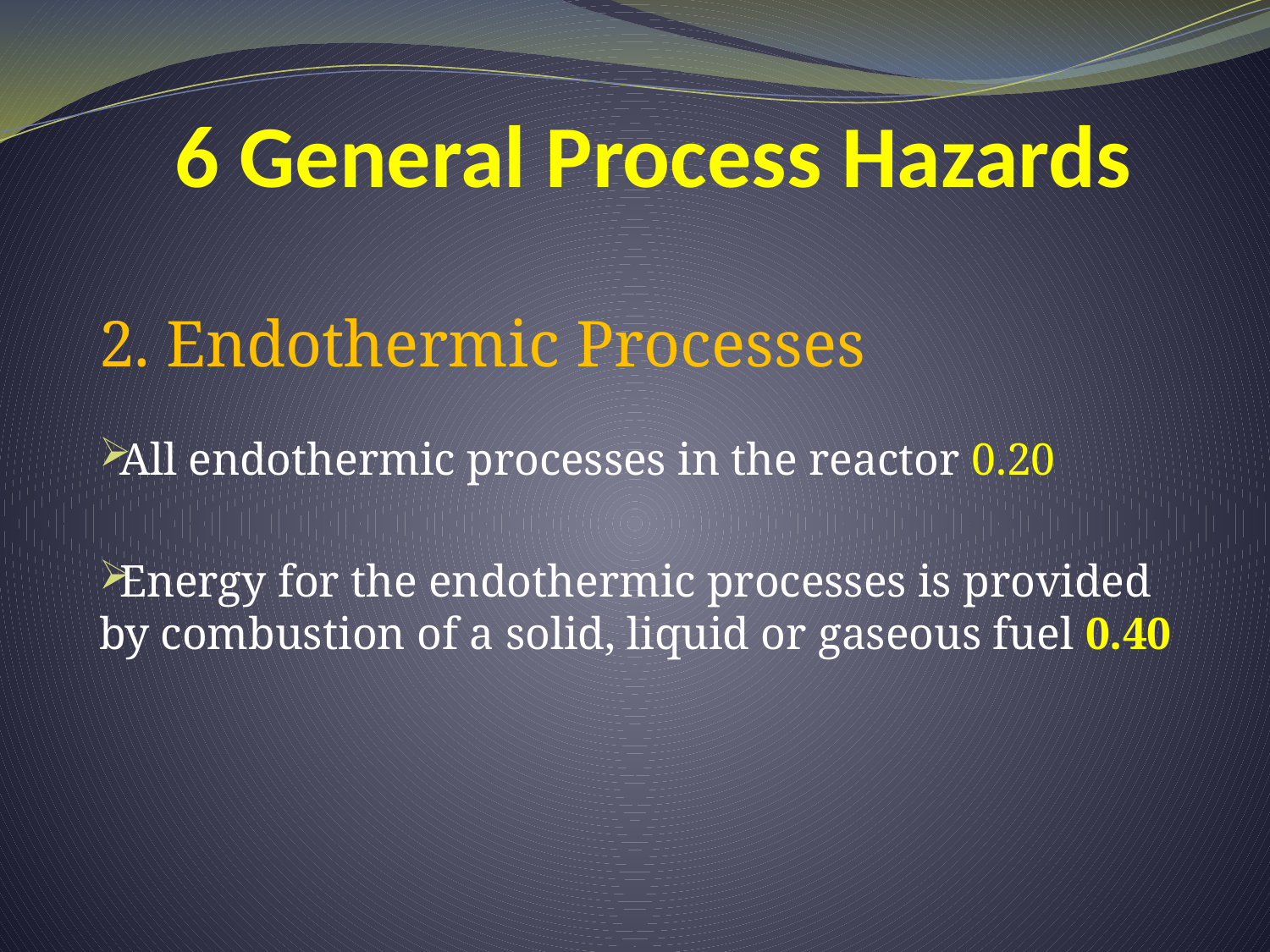

# 6 General Process Hazards
2. Endothermic Processes

All endothermic processes in the reactor 0.20

Energy for the endothermic processes is provided by combustion of a solid, liquid or gaseous fuel 0.40